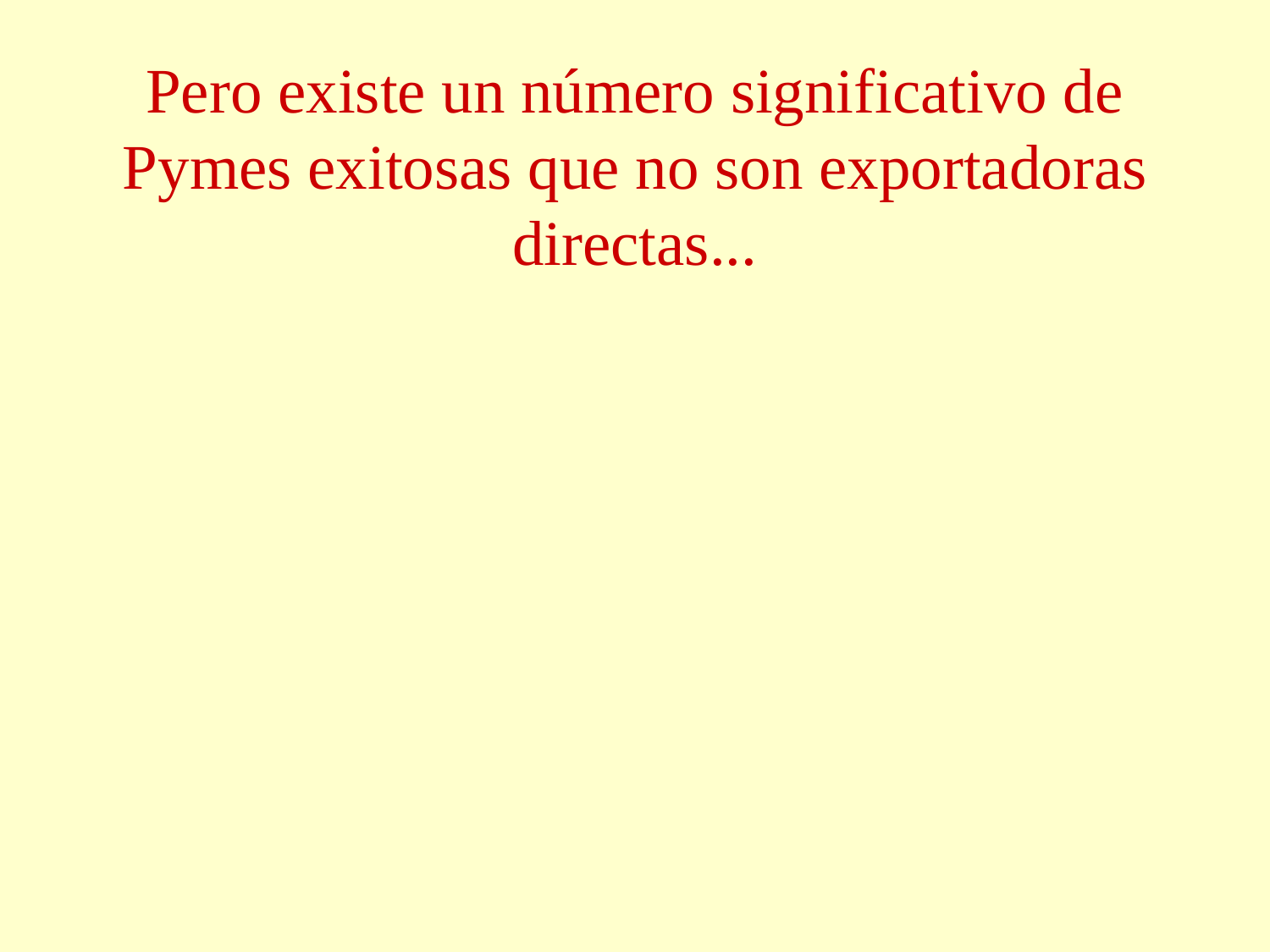

# Pero existe un número significativo de Pymes exitosas que no son exportadoras directas...